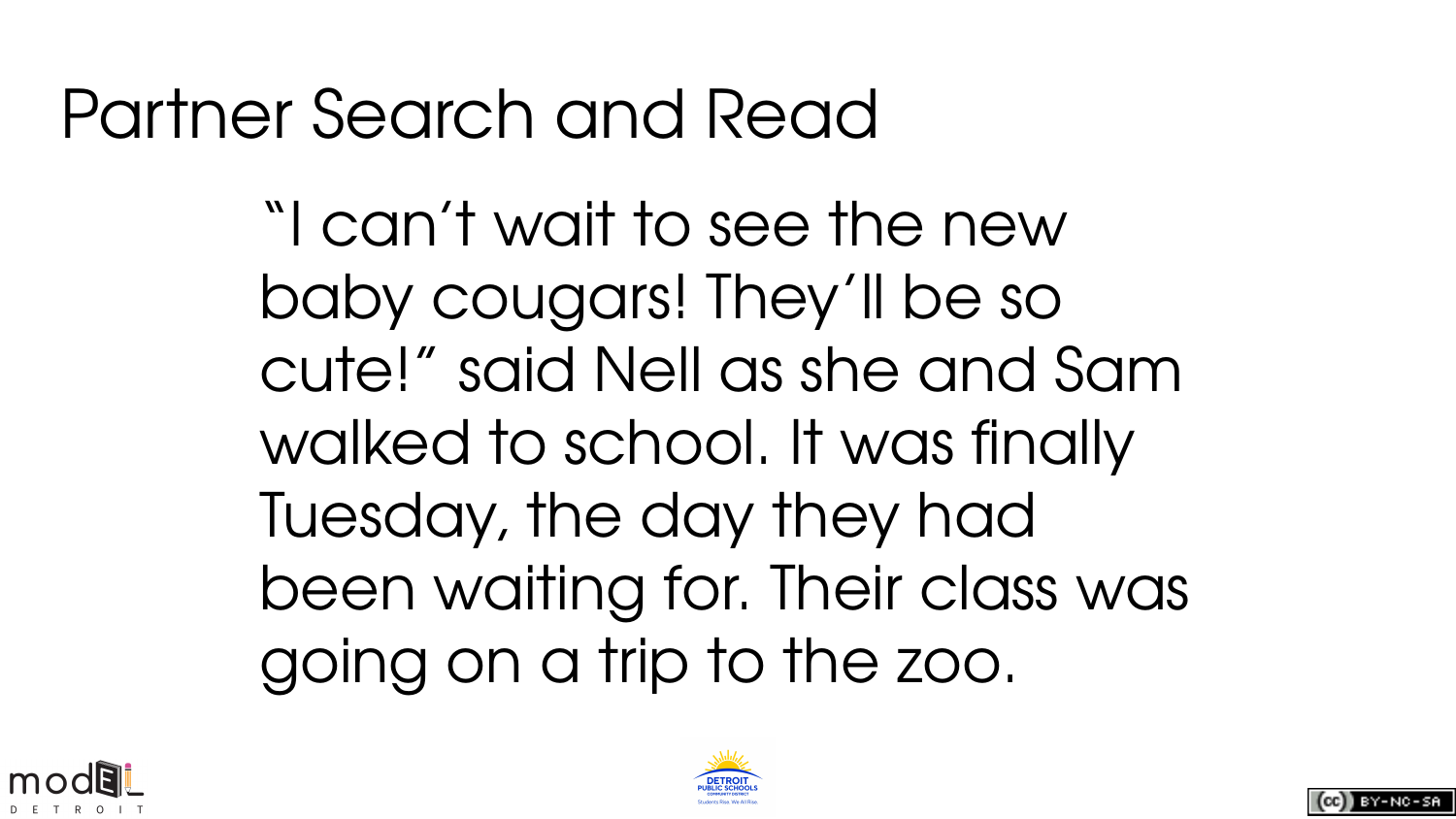

# Partner Search and Read

“I can’t wait to see the new baby cougars! They’ll be so cute!” said Nell as she and Sam walked to school. It was finally Tuesday, the day they had been waiting for. Their class was going on a trip to the zoo.